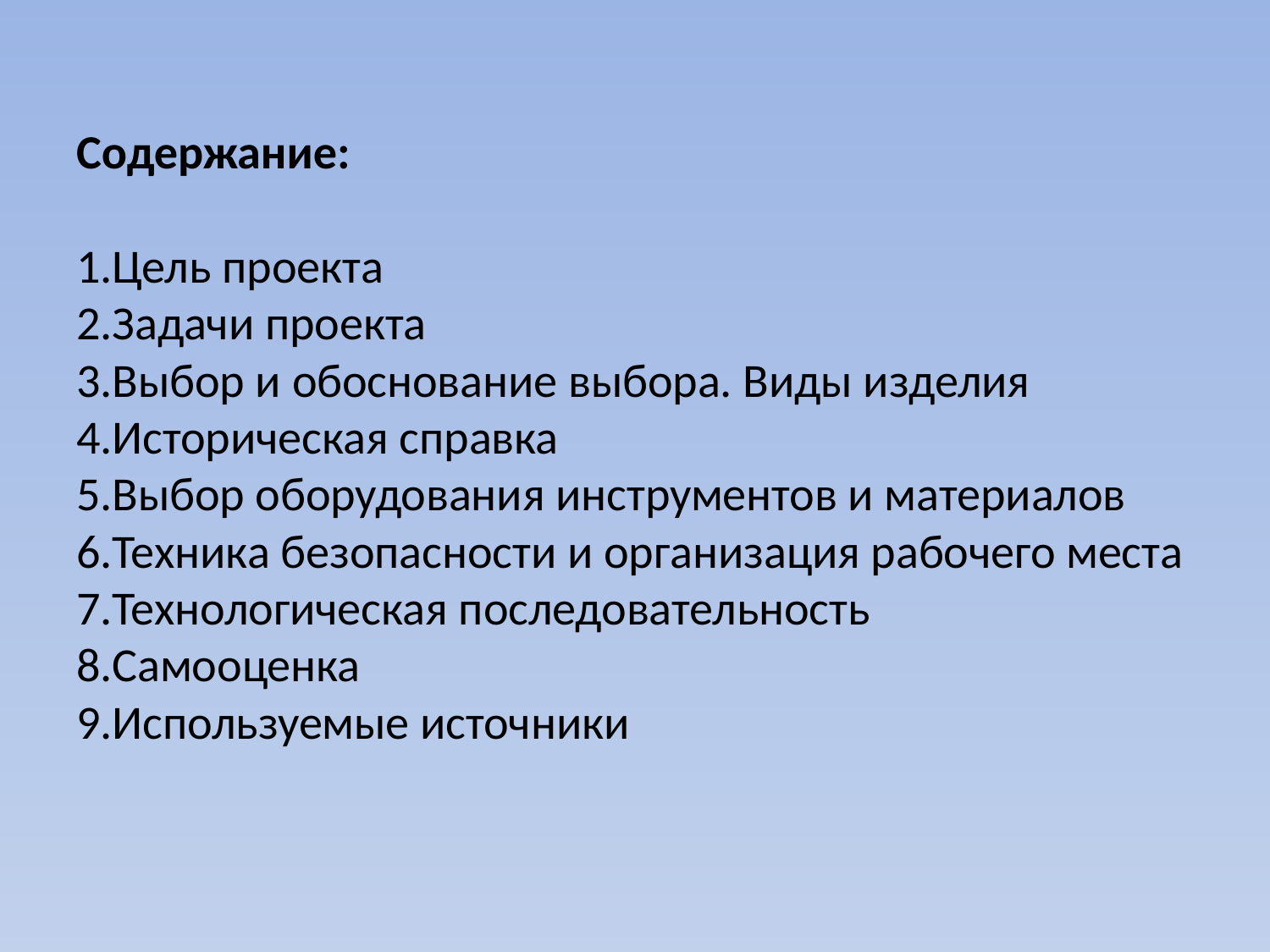

# Содержание:   1.Цель проекта 2.Задачи проекта 3.Выбор и обоснование выбора. Виды изделия 4.Историческая справка 5.Выбор оборудования инструментов и материалов 6.Техника безопасности и организация рабочего места 7.Технологическая последовательность 8.Самооценка 9.Используемые источники